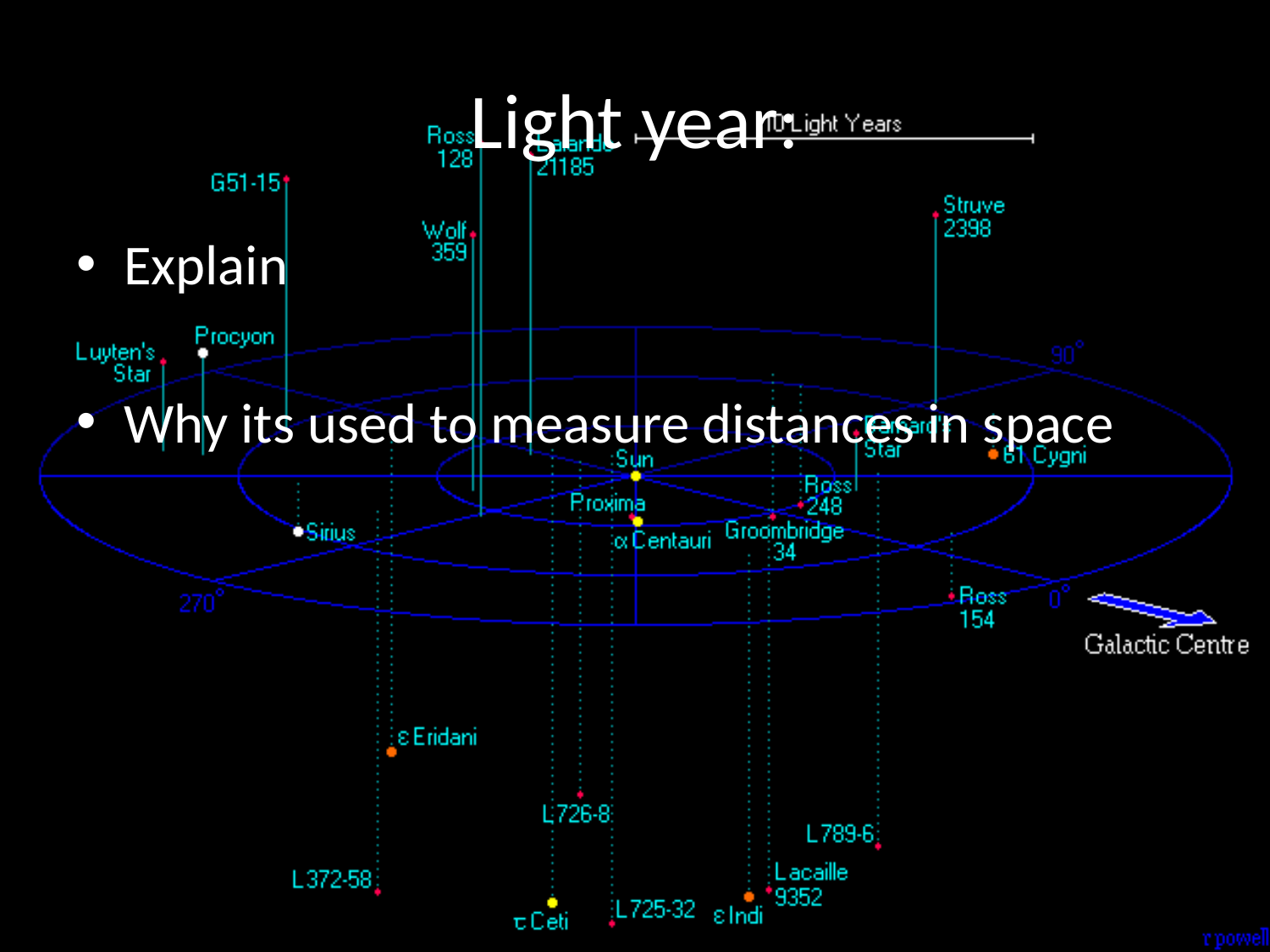

# Light year:
Explain

Why its used to measure distances in space: